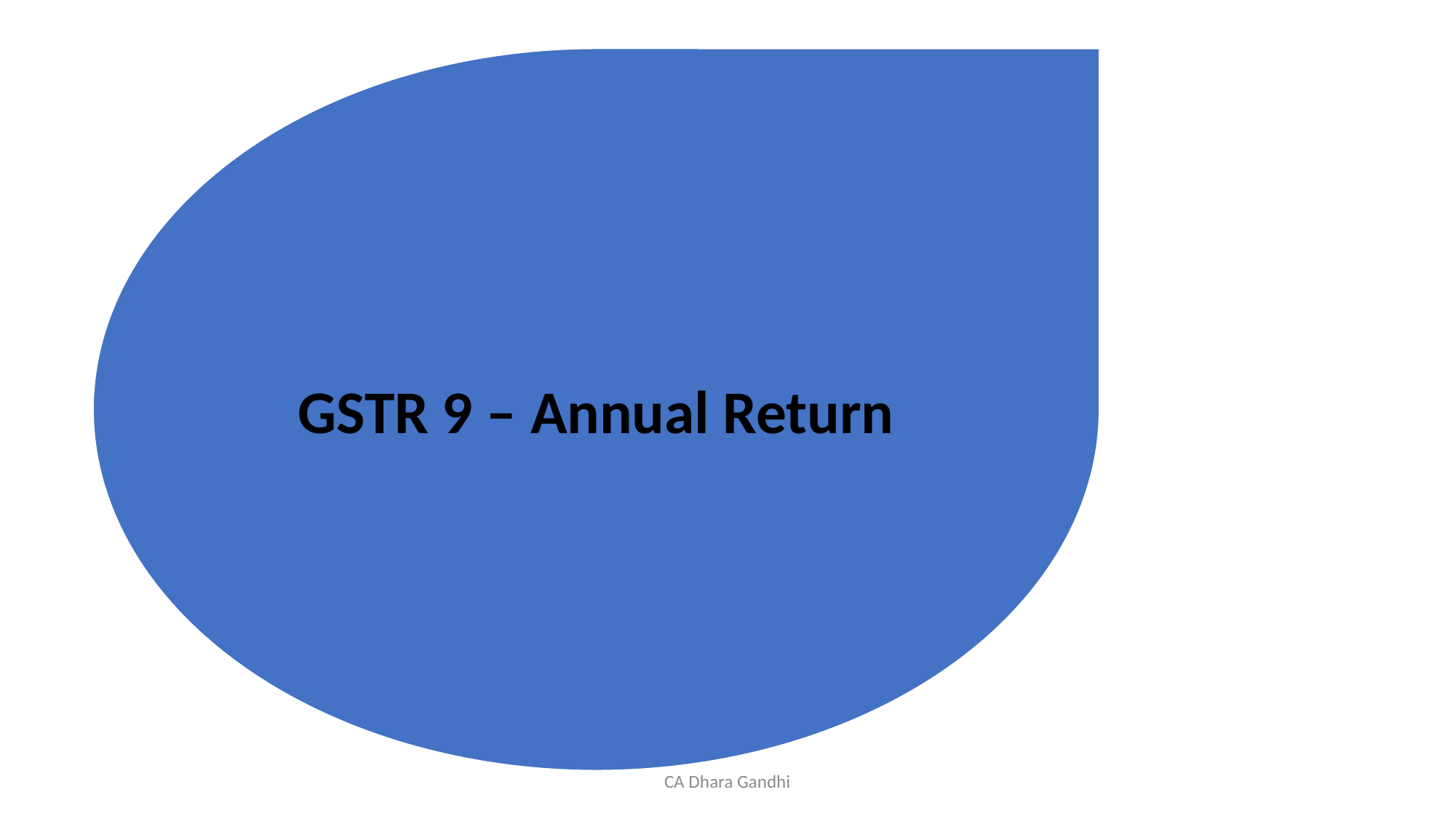

GSTR 9 – Annual Return
CA Dhara Gandhi